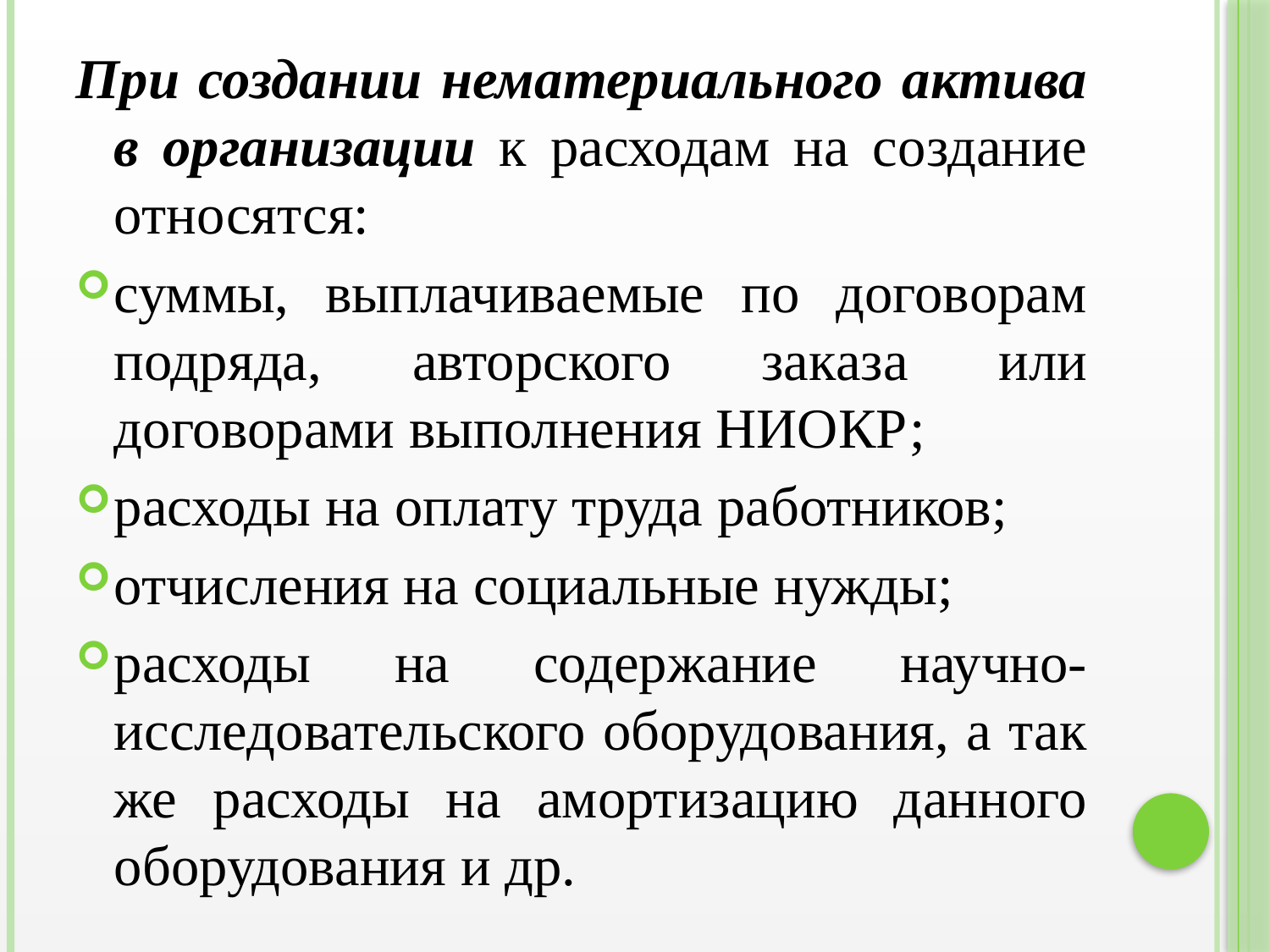

При создании нематериального актива в организации к расходам на создание относятся:
суммы, выплачиваемые по договорам подряда, авторского заказа или договорами выполнения НИОКР;
расходы на оплату труда работников;
отчисления на социальные нужды;
расходы на содержание научно-исследовательского оборудования, а так же расходы на амортизацию данного оборудования и др.